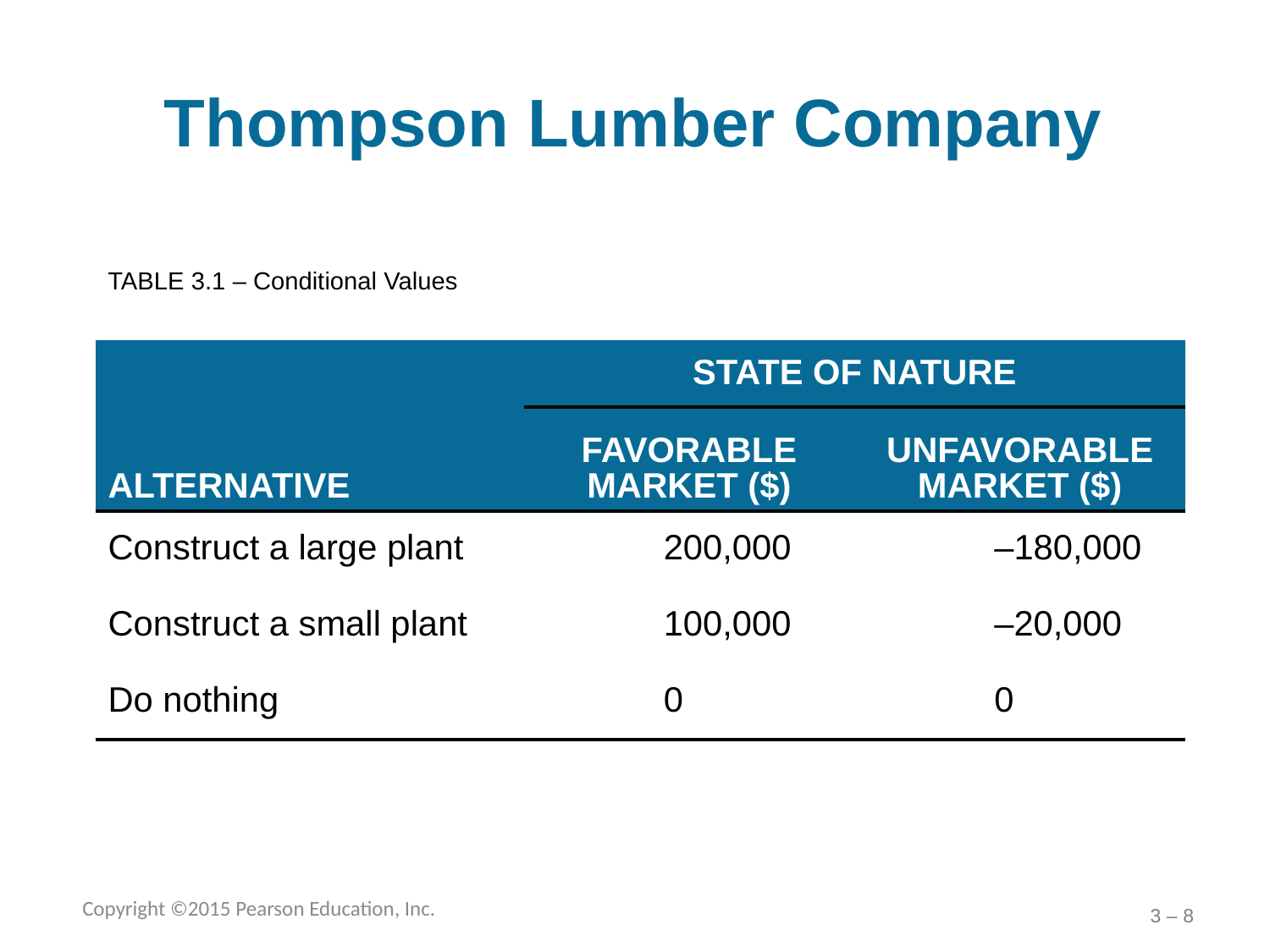

# Thompson Lumber Company
TABLE 3.1 – Conditional Values
|  | STATE OF NATURE |  |
| --- | --- | --- |
| ALTERNATIVE | FAVORABLE MARKET ($) | UNFAVORABLE MARKET ($) |
| Construct a large plant | 200,000 | –180,000 |
| Construct a small plant | 100,000 | –20,000 |
| Do nothing | 0 | 0 |
Copyright ©2015 Pearson Education, Inc.
3 – 8